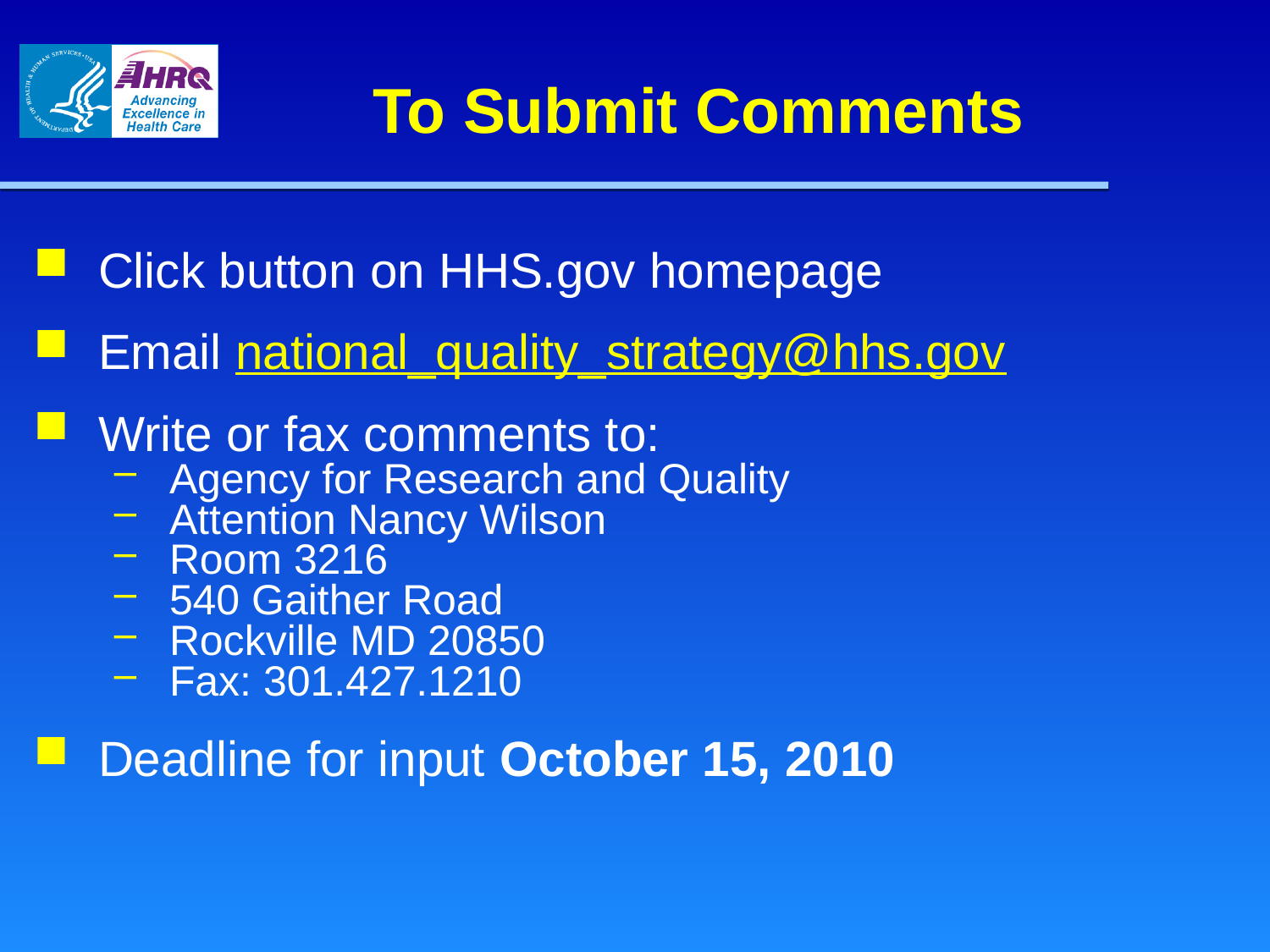

# To Submit Comments
Click button on HHS.gov homepage
Email national_quality_strategy@hhs.gov
Write or fax comments to:
Agency for Research and Quality
Attention Nancy Wilson
Room 3216
540 Gaither Road
Rockville MD 20850
Fax: 301.427.1210
Deadline for input October 15, 2010